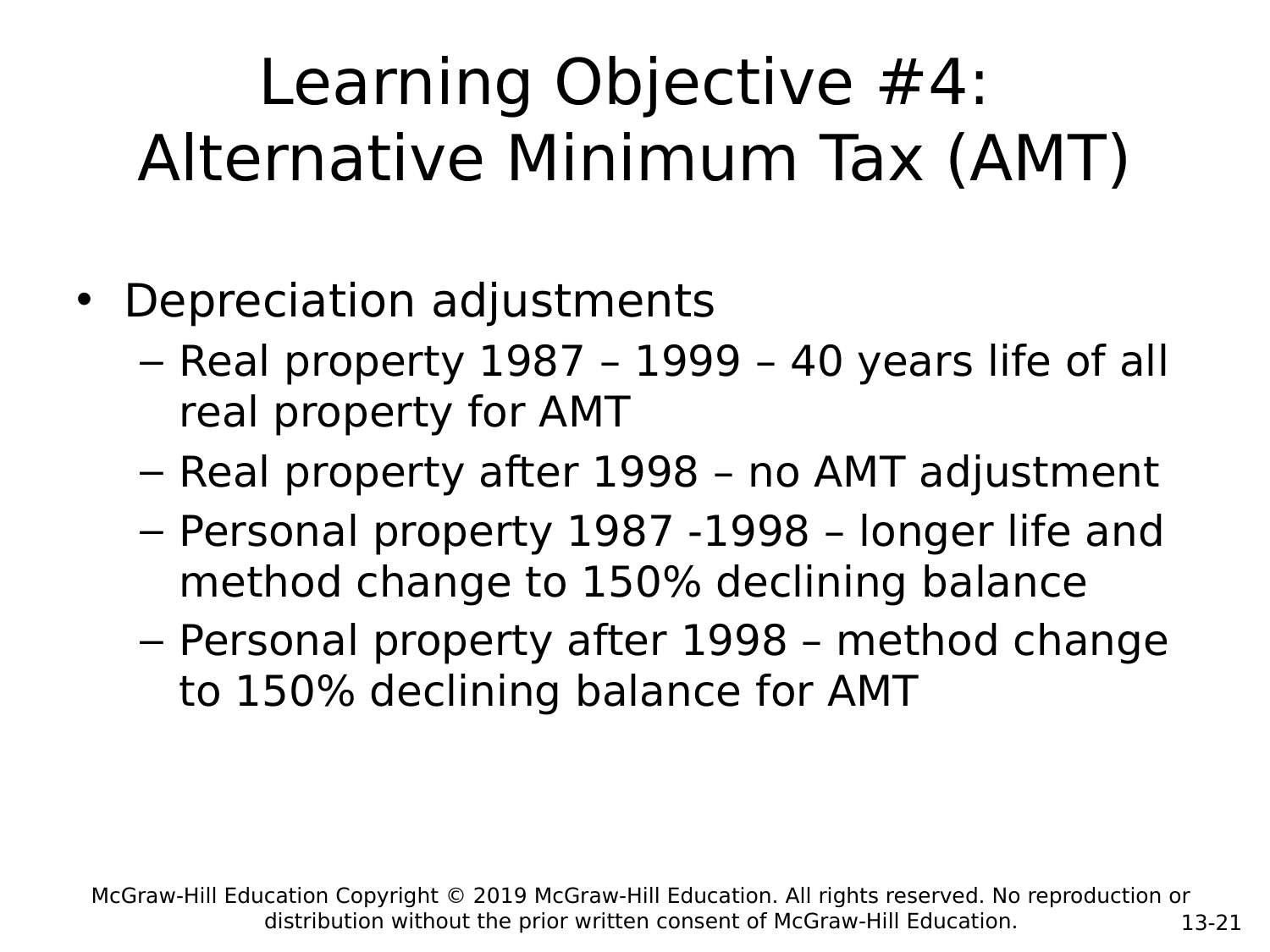

# Learning Objective #4: Alternative Minimum Tax (AMT)
Depreciation adjustments
Real property 1987 – 1999 – 40 years life of all real property for AMT
Real property after 1998 – no AMT adjustment
Personal property 1987 -1998 – longer life and method change to 150% declining balance
Personal property after 1998 – method change to 150% declining balance for AMT
McGraw-Hill Education Copyright © 2019 McGraw-Hill Education. All rights reserved. No reproduction or distribution without the prior written consent of McGraw-Hill Education.
13-21